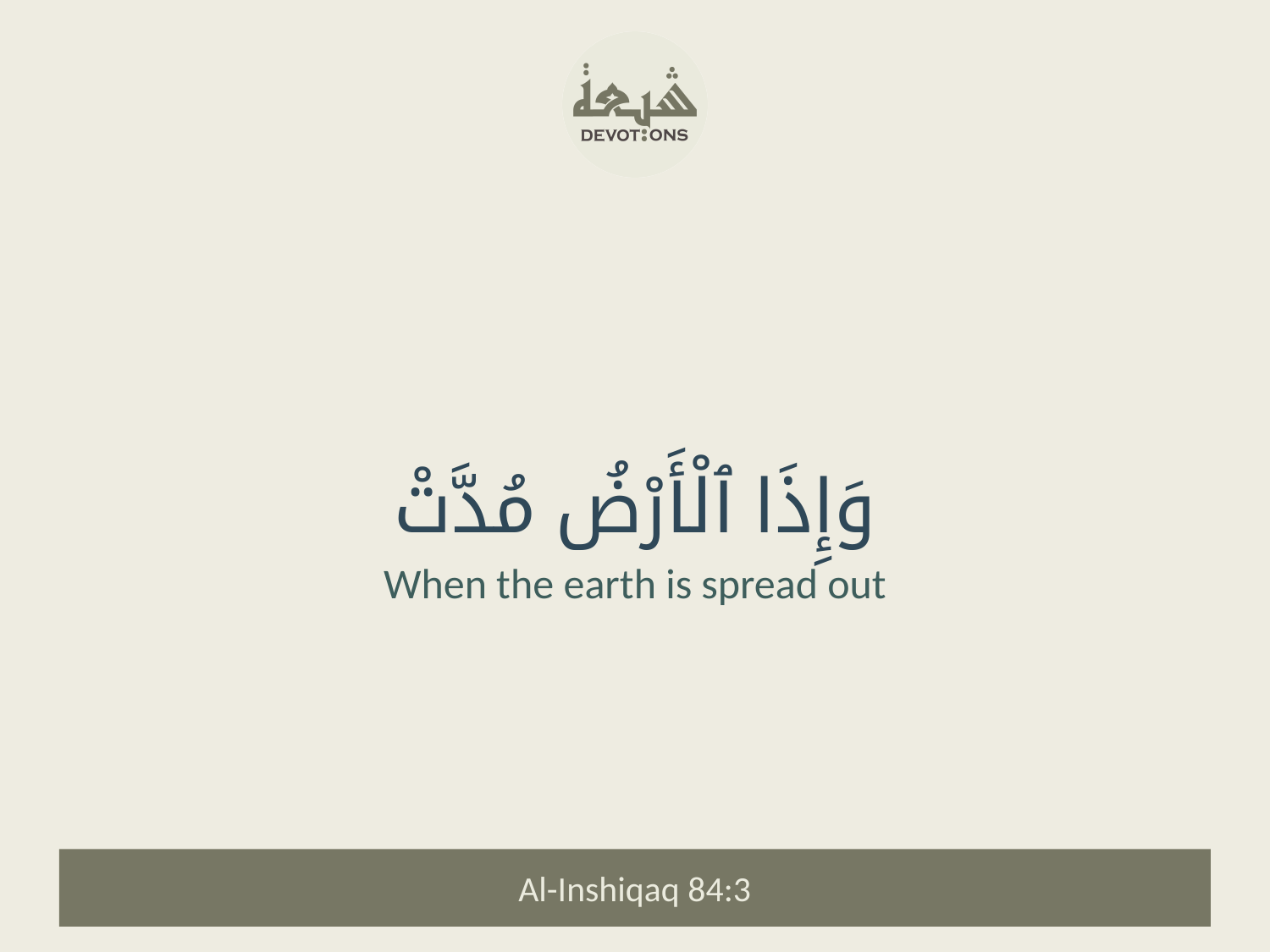

وَإِذَا ٱلْأَرْضُ مُدَّتْ
When the earth is spread out
Al-Inshiqaq 84:3